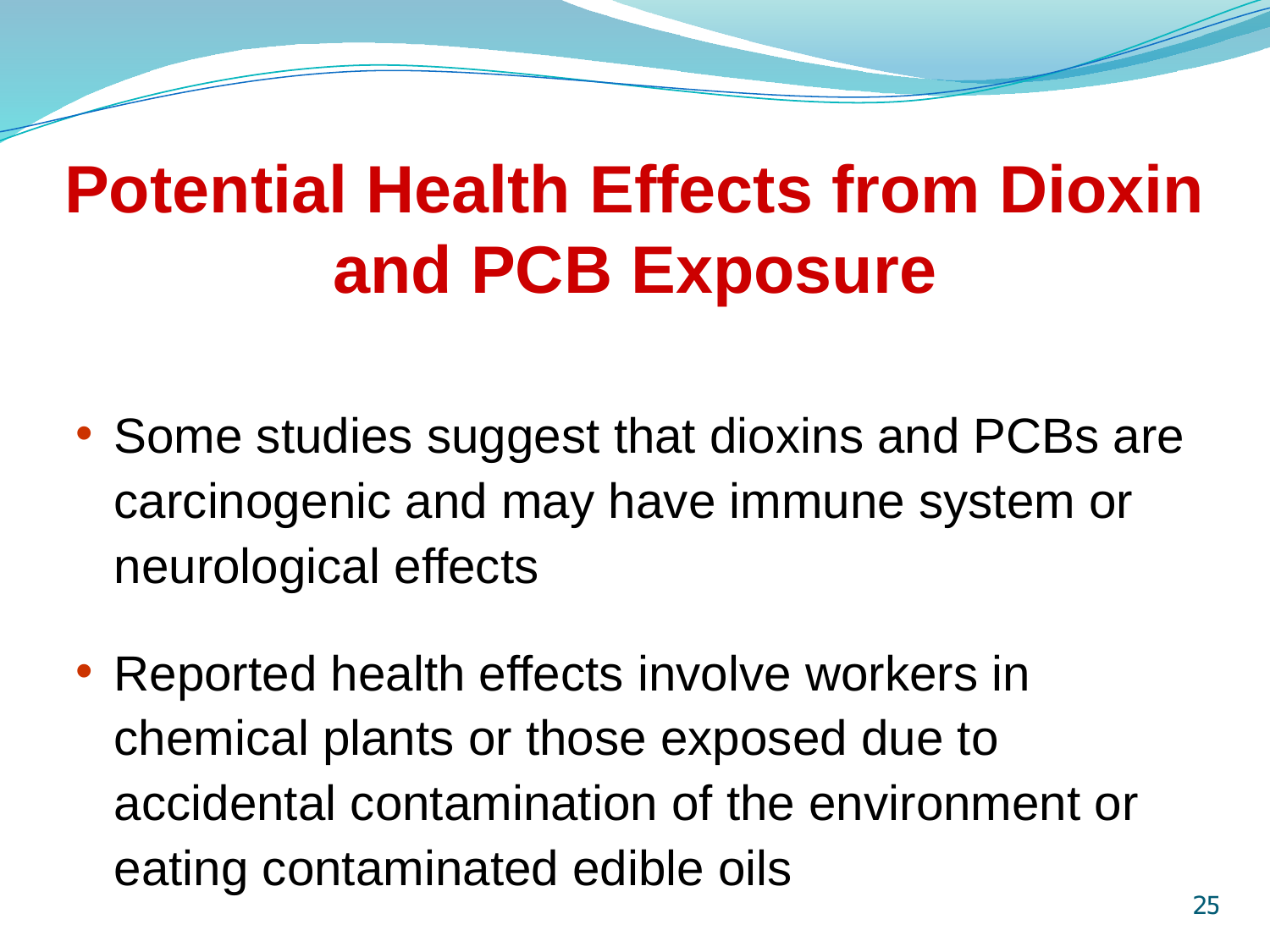

# Potential Health Effects from Dioxin and PCB Exposure
Some studies suggest that dioxins and PCBs are carcinogenic and may have immune system or neurological effects
Reported health effects involve workers in chemical plants or those exposed due to accidental contamination of the environment or eating contaminated edible oils
25